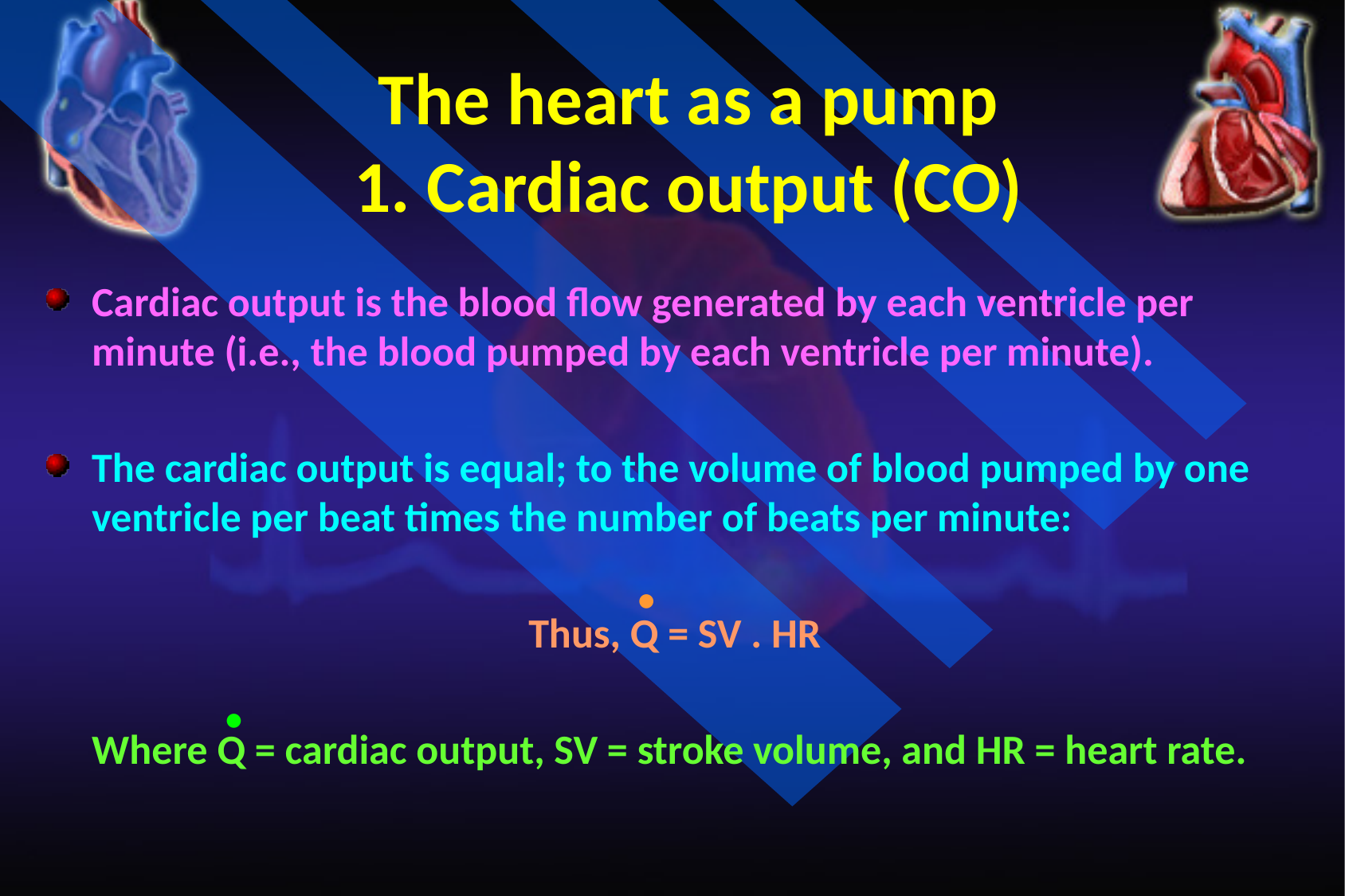

The heart as a pump
1. Cardiac output (CO)
Cardiac output is the blood flow generated by each ventricle per minute (i.e., the blood pumped by each ventricle per minute).

The cardiac output is equal; to the volume of blood pumped by one ventricle per beat times the number of beats per minute:

Thus, Q = SV . HR

	Where Q = cardiac output, SV = stroke volume, and HR = heart rate.
    •
  •